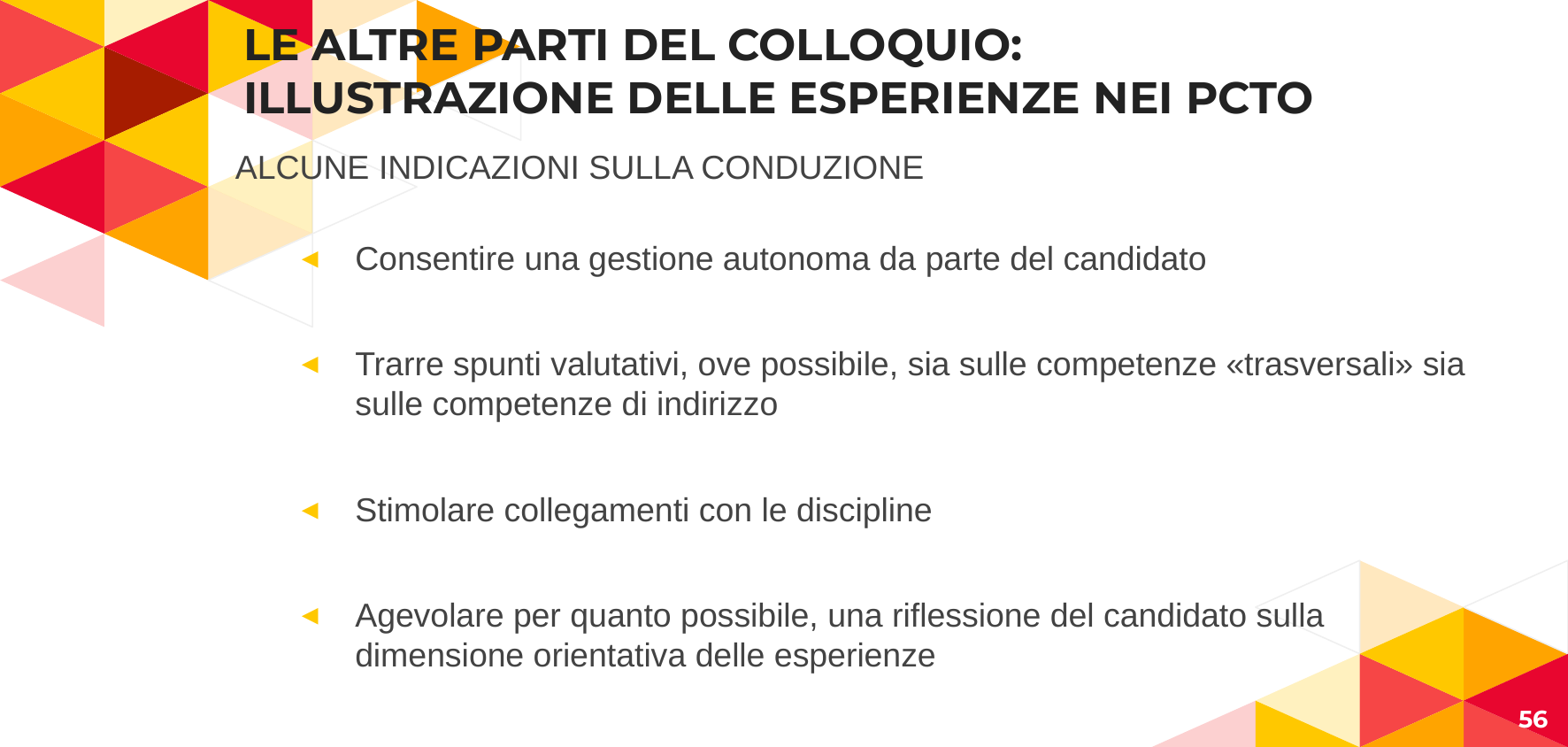

# LE ALTRE PARTI DEL COLLOQUIO: ILLUSTRAZIONE DELLE ESPERIENZE NEI PCTO
ALCUNE INDICAZIONI SULLA CONDUZIONE

Consentire una gestione autonoma da parte del candidato

Trarre spunti valutativi, ove possibile, sia sulle competenze «trasversali» sia sulle competenze di indirizzo

Stimolare collegamenti con le discipline

Agevolare per quanto possibile, una riflessione del candidato sulla dimensione orientativa delle esperienze

56